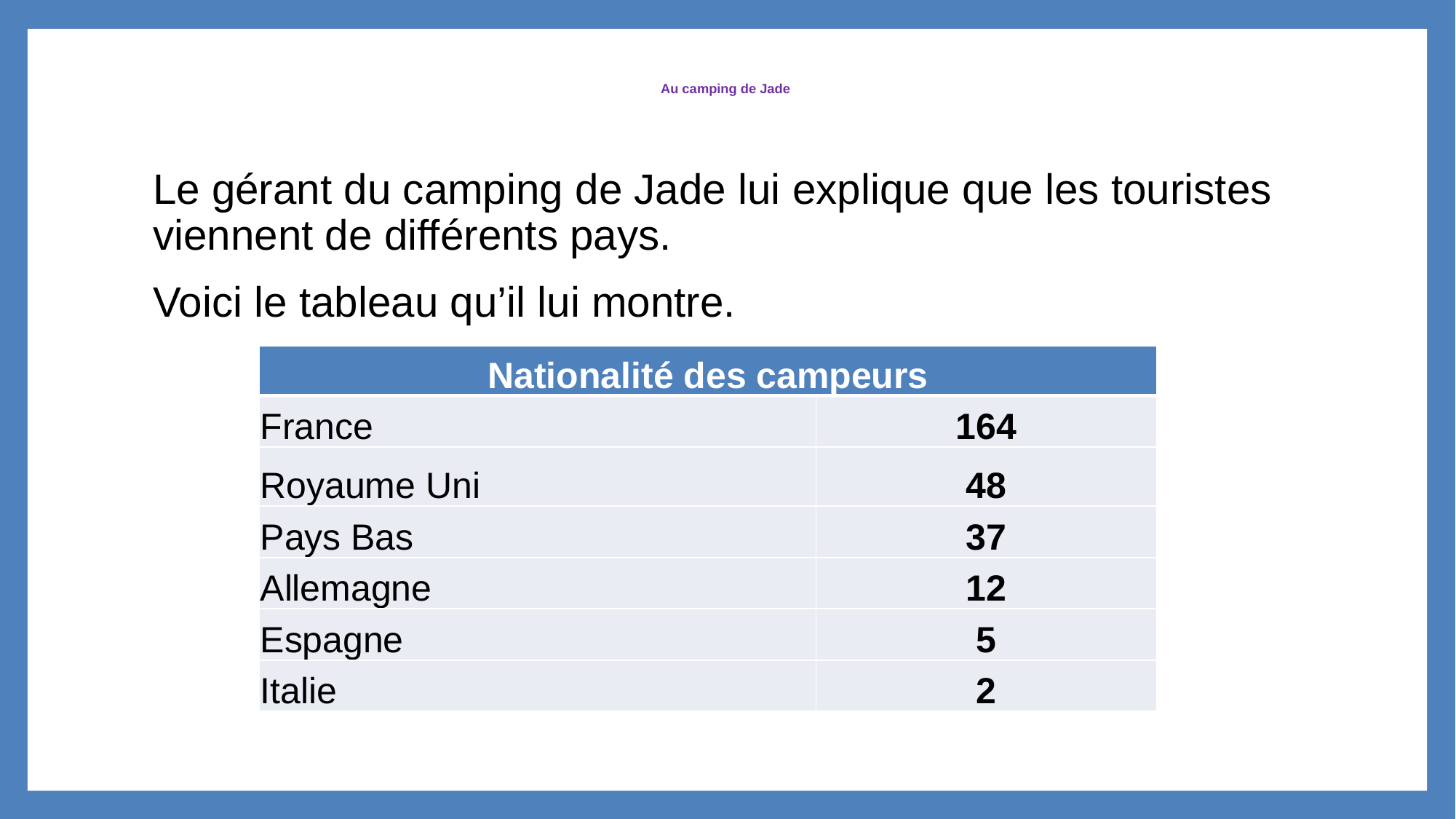

# Au camping de Jade
Le gérant du camping de Jade lui explique que les touristes viennent de différents pays.
Voici le tableau qu’il lui montre.

| Nationalité des campeurs |  |
| --- | --- |
| France | 164 |
| Royaume Uni | 48 |
| Pays Bas | 37 |
| Allemagne | 12 |
| Espagne | 5 |
| Italie | 2 |